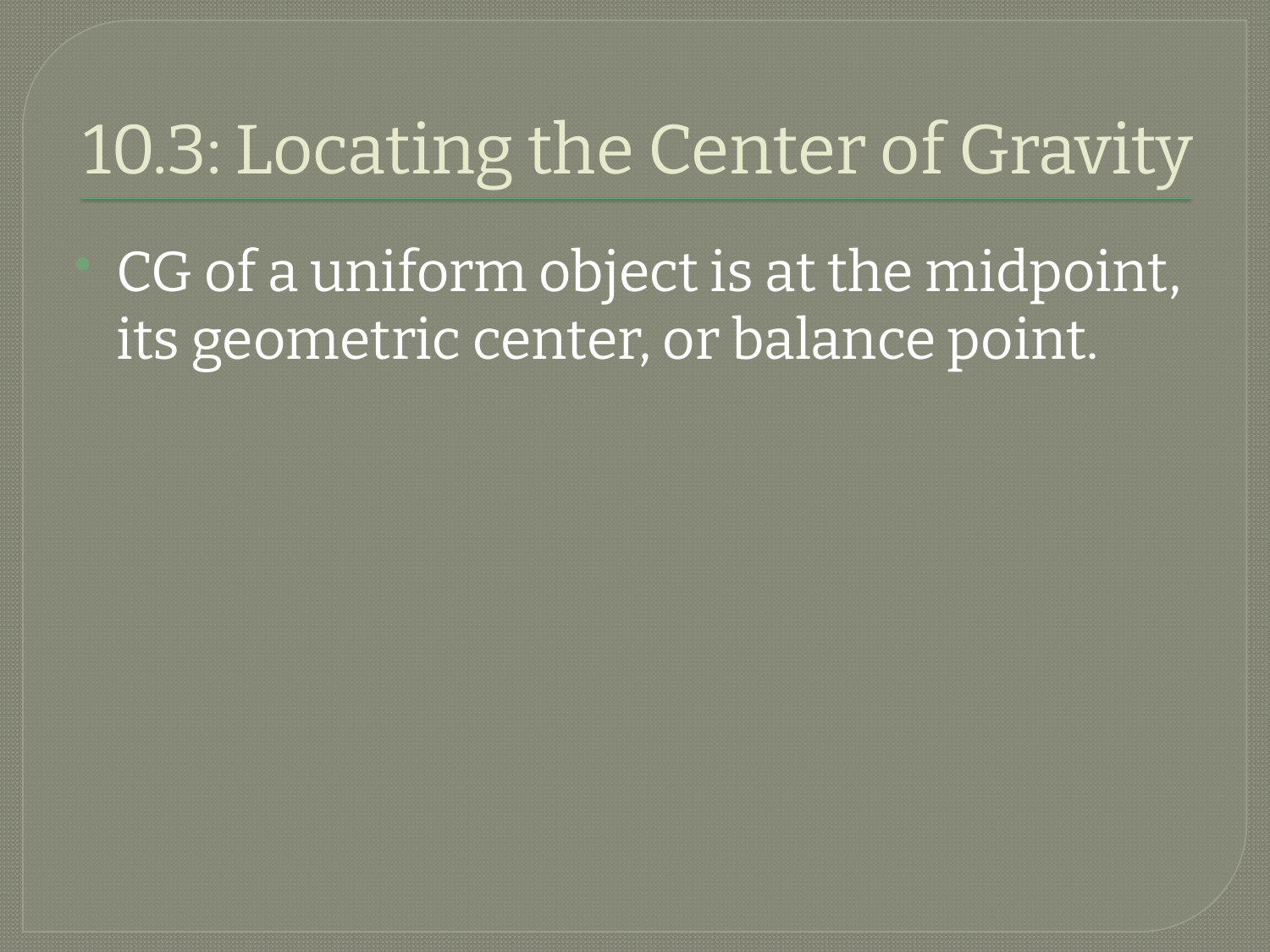

# 10.3: Locating the Center of Gravity
CG of a uniform object is at the midpoint, its geometric center, or balance point.